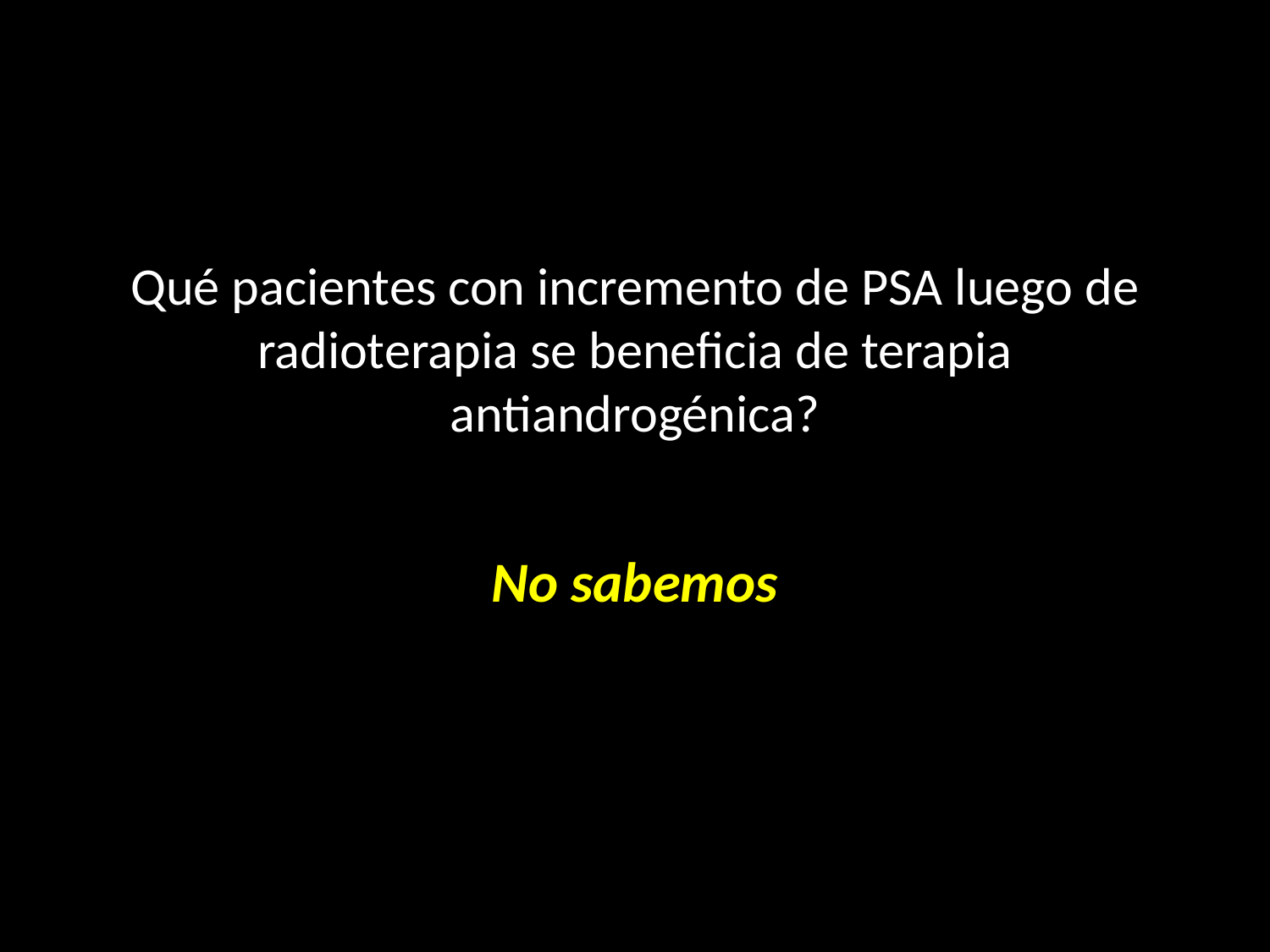

# Qué pacientes con incremento de PSA luego de radioterapia se beneficia de terapia antiandrogénica?
No sabemos